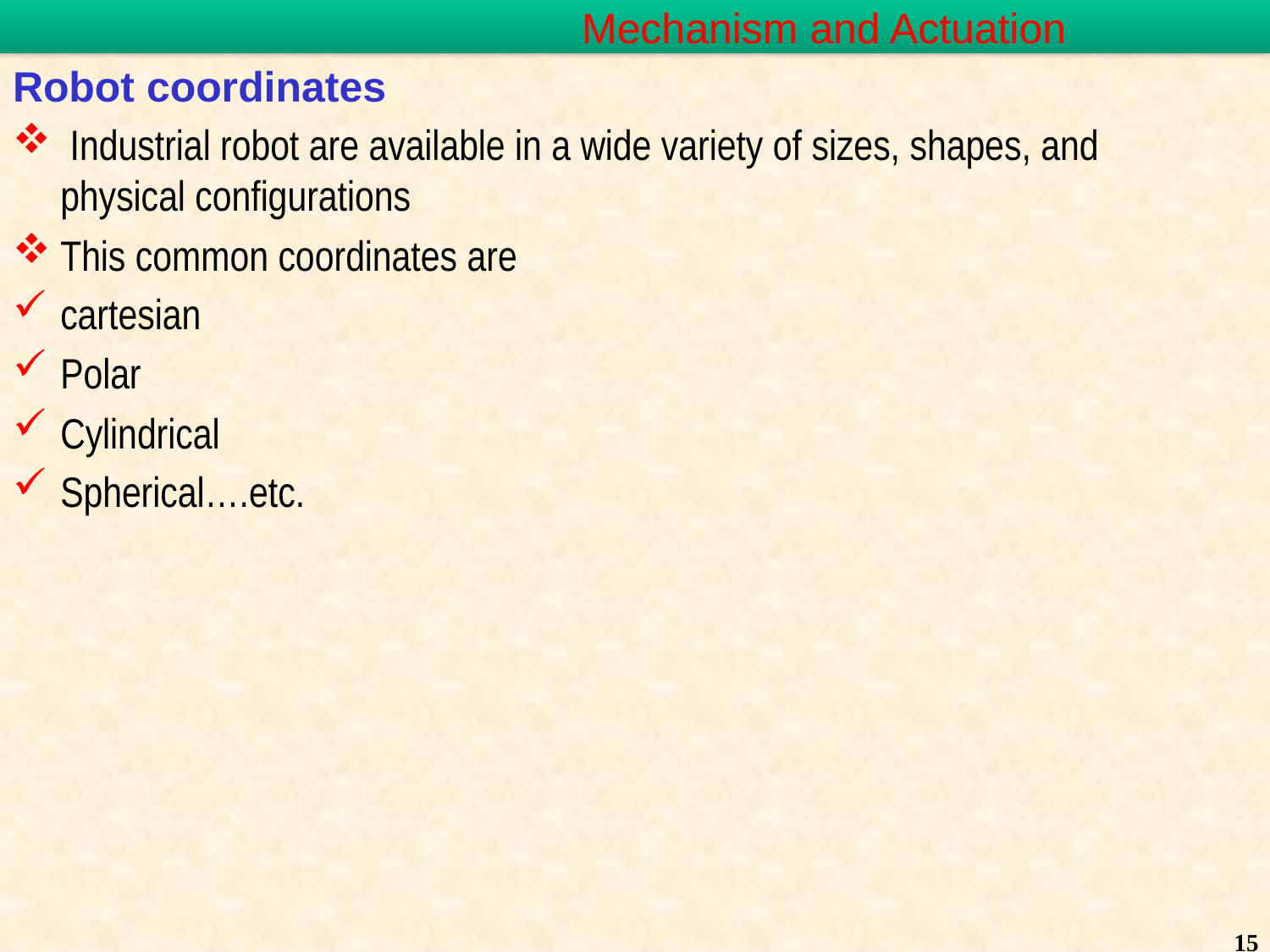

# Mechanism and Actuation
Robot coordinates
 Industrial robot are available in a wide variety of sizes, shapes, and physical configurations
This common coordinates are
cartesian
Polar
Cylindrical
Spherical….etc.

15